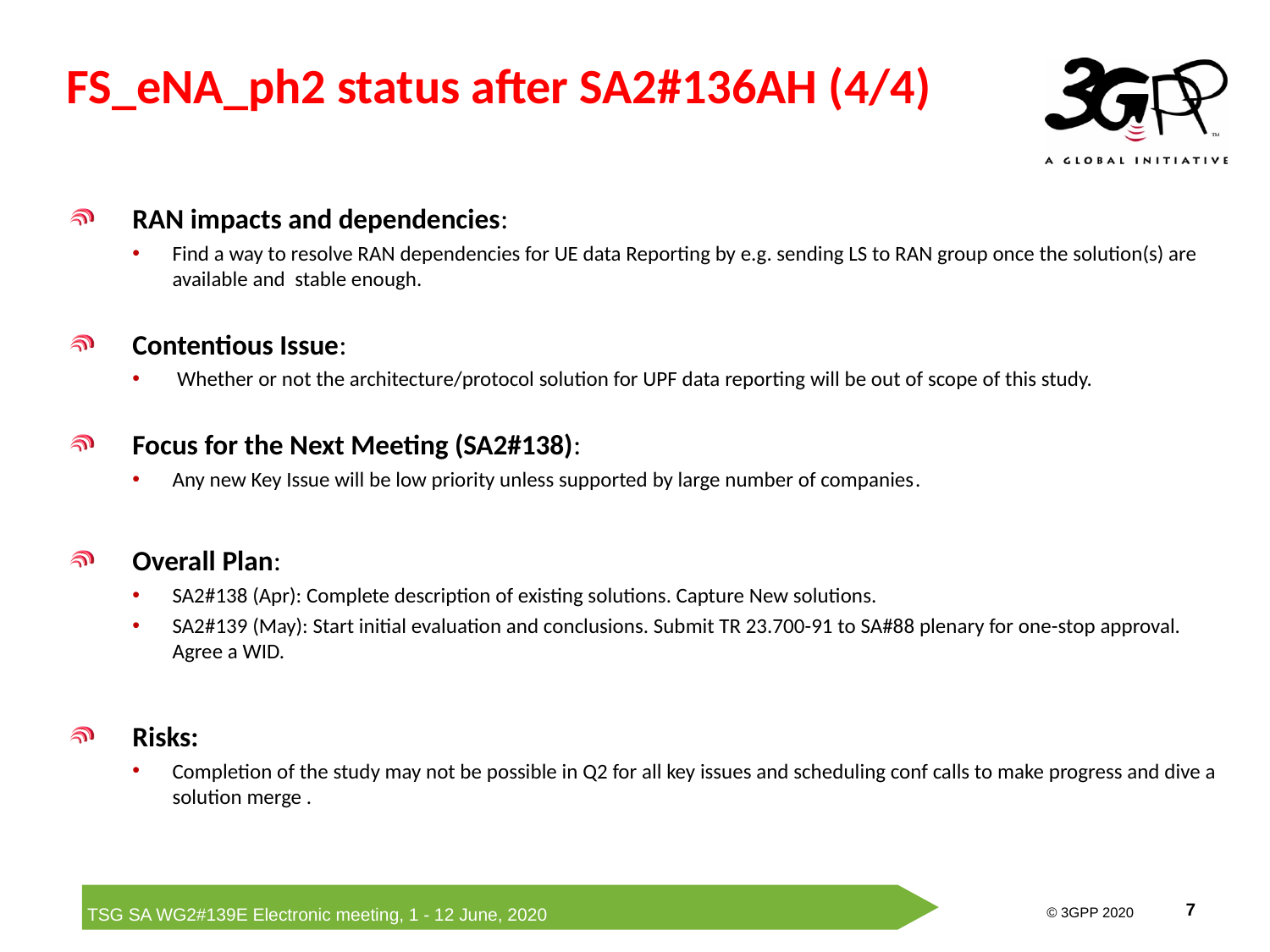

# FS_eNA_ph2 status after SA2#136AH (4/4)
RAN impacts and dependencies:
Find a way to resolve RAN dependencies for UE data Reporting by e.g. sending LS to RAN group once the solution(s) are available and  stable enough.

Contentious Issue:
 Whether or not the architecture/protocol solution for UPF data reporting will be out of scope of this study.

Focus for the Next Meeting (SA2#138):
Any new Key Issue will be low priority unless supported by large number of companies.

Overall Plan:
SA2#138 (Apr): Complete description of existing solutions. Capture New solutions.
SA2#139 (May): Start initial evaluation and conclusions. Submit TR 23.700-91 to SA#88 plenary for one-stop approval. Agree a WID.

Risks:
Completion of the study may not be possible in Q2 for all key issues and scheduling conf calls to make progress and dive a solution merge .